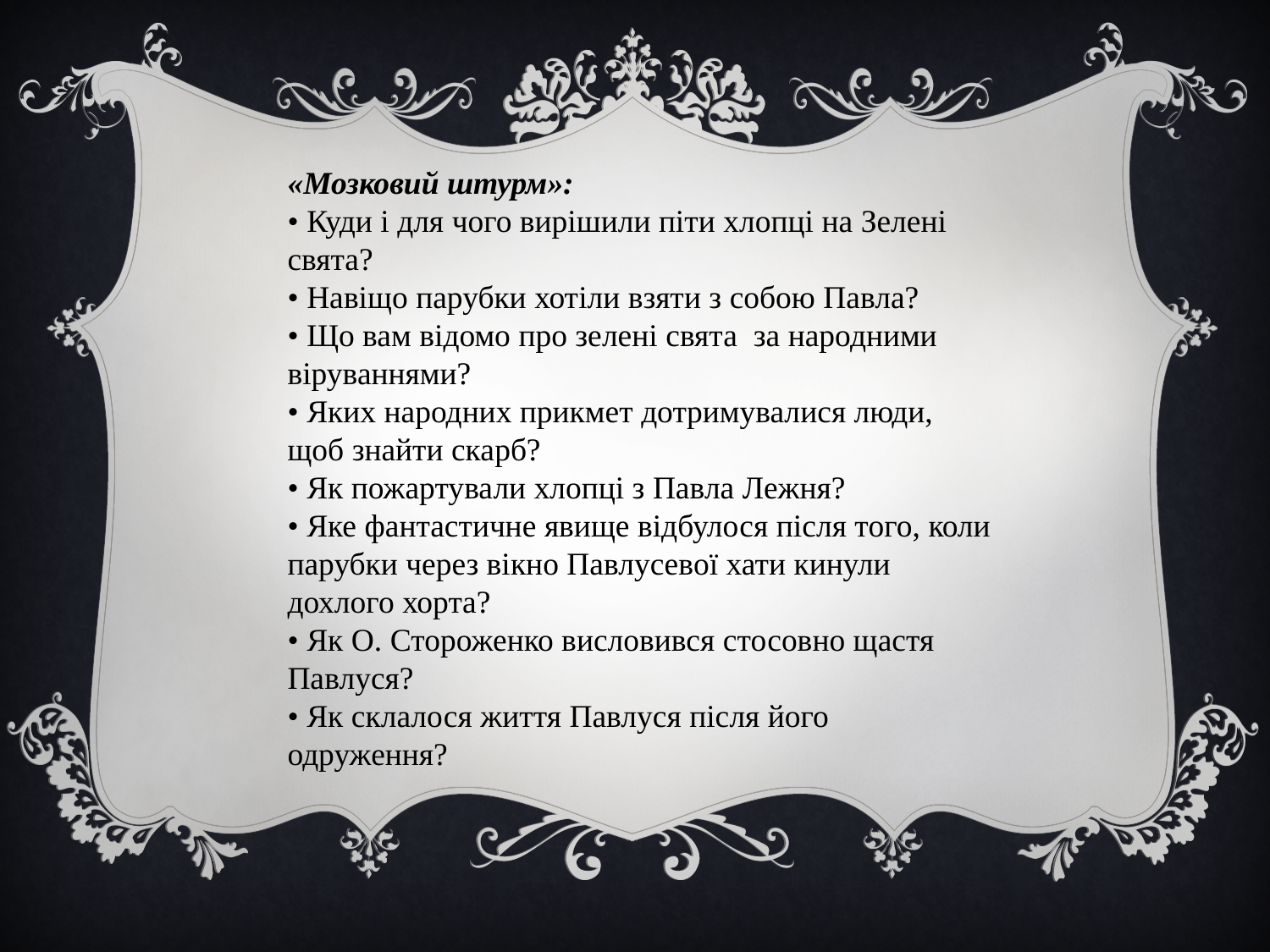

«Мозковий штурм»:
• Куди і для чого вирішили піти хлопці на Зелені свята?
• Навіщо парубки хотіли взяти з собою Павла?
• Що вам відомо про зелені свята  за народними віруваннями?
• Яких народних прикмет дотримувалися люди, щоб знайти скарб?
• Як пожартували хлопці з Павла Лежня?
• Яке фантастичне явище відбулося після того, коли парубки через вікно Павлусевої хати кинули дохлого хорта?
• Як О. Стороженко висловився стосовно щастя Павлуся?
• Як склалося життя Павлуся після його одруження?